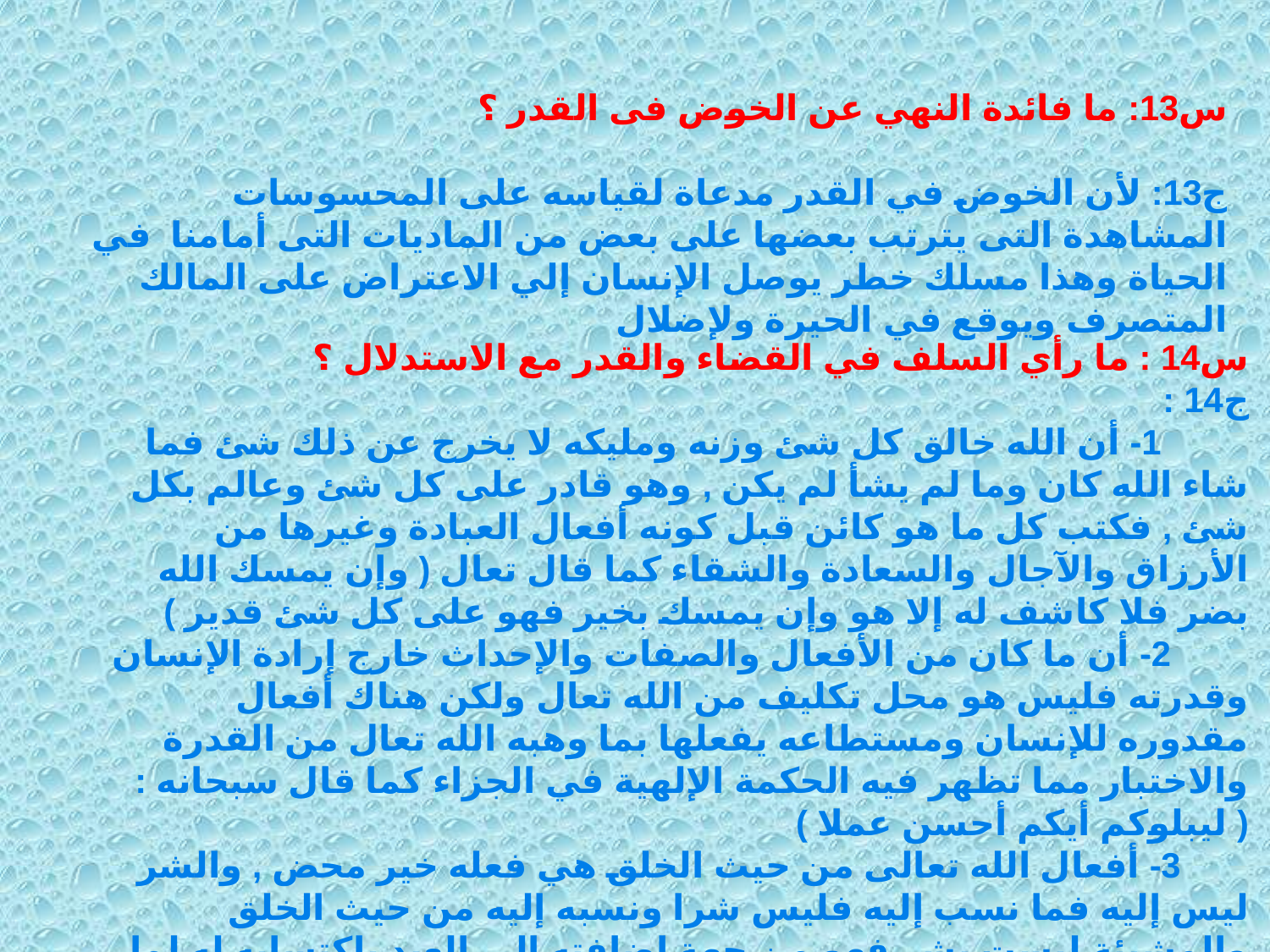

س13: ما فائدة النهي عن الخوض فى القدر ؟

ج13: لأن الخوض في القدر مدعاة لقياسه على المحسوسات المشاهدة التى يترتب بعضها على بعض من الماديات التى أمامنا  في الحياة وهذا مسلك خطر يوصل الإنسان إلي الاعتراض على المالك المتصرف ويوقع في الحيرة ولإضلال
س14 : ما رأي السلف في القضاء والقدر مع الاستدلال ؟
ج14 :
         1- أن الله خالق كل شئ وزنه ومليكه لا يخرج عن ذلك شئ فما شاء الله كان وما لم يشأ لم يكن , وهو قادر على كل شئ وعالم بكل شئ , فكتب كل ما هو كائن قبل كونه أفعال العبادة وغيرها من الأرزاق والآجال والسعادة والشقاء كما قال تعال ( وإن يمسك الله بضر فلا كاشف له إلا هو وإن يمسك بخير فهو على كل شئ قدير )
        2- أن ما كان من الأفعال والصفات والإحداث خارج إرادة الإنسان وقدرته فليس هو محل تكليف من الله تعال ولكن هناك أفعال مقدوره للإنسان ومستطاعه يفعلها بما وهبه الله تعال من القدرة والاختبار مما تظهر فيه الحكمة الإلهية في الجزاء كما قال سبحانه :( ليبلوكم أيكم أحسن عملا )
       3- أفعال الله تعالى من حيث الخلق هي فعله خير محض , والشر ليس إليه فما نسب إليه فليس شرا ونسبه إليه من حيث الخلق والمشيئة ليست بشر فهو من جهة إضافته إلي العبد باكتسابه له لما يلحقه من المهالك بسببه كما قال تعالي ( وما أصابكم من مصيبة فبما كسبت أيديكم ويعفوا عن كثير )